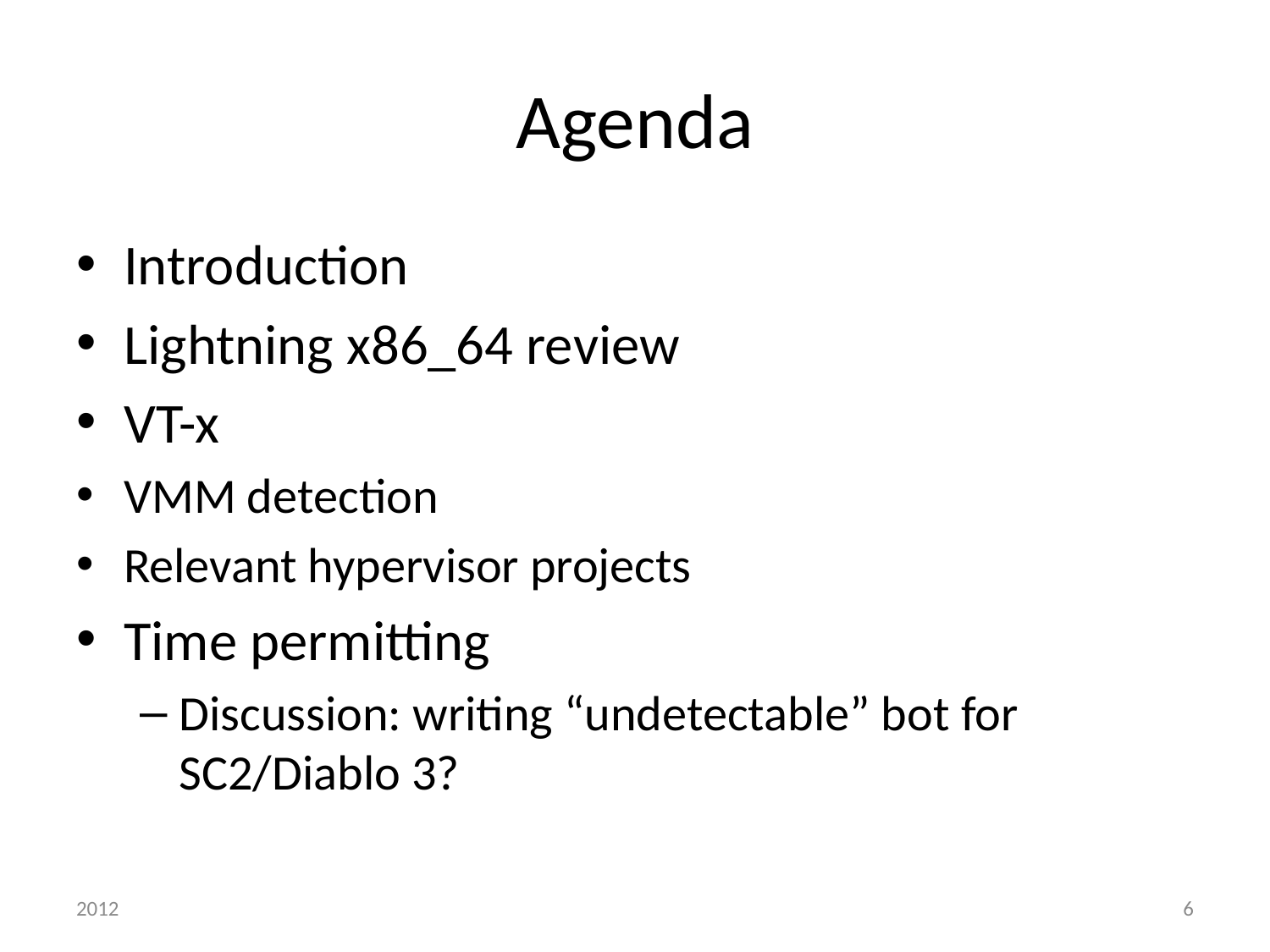

# Agenda
Introduction
Lightning x86_64 review
VT-x
VMM detection
Relevant hypervisor projects
Time permitting
Discussion: writing “undetectable” bot for SC2/Diablo 3?

2012

6